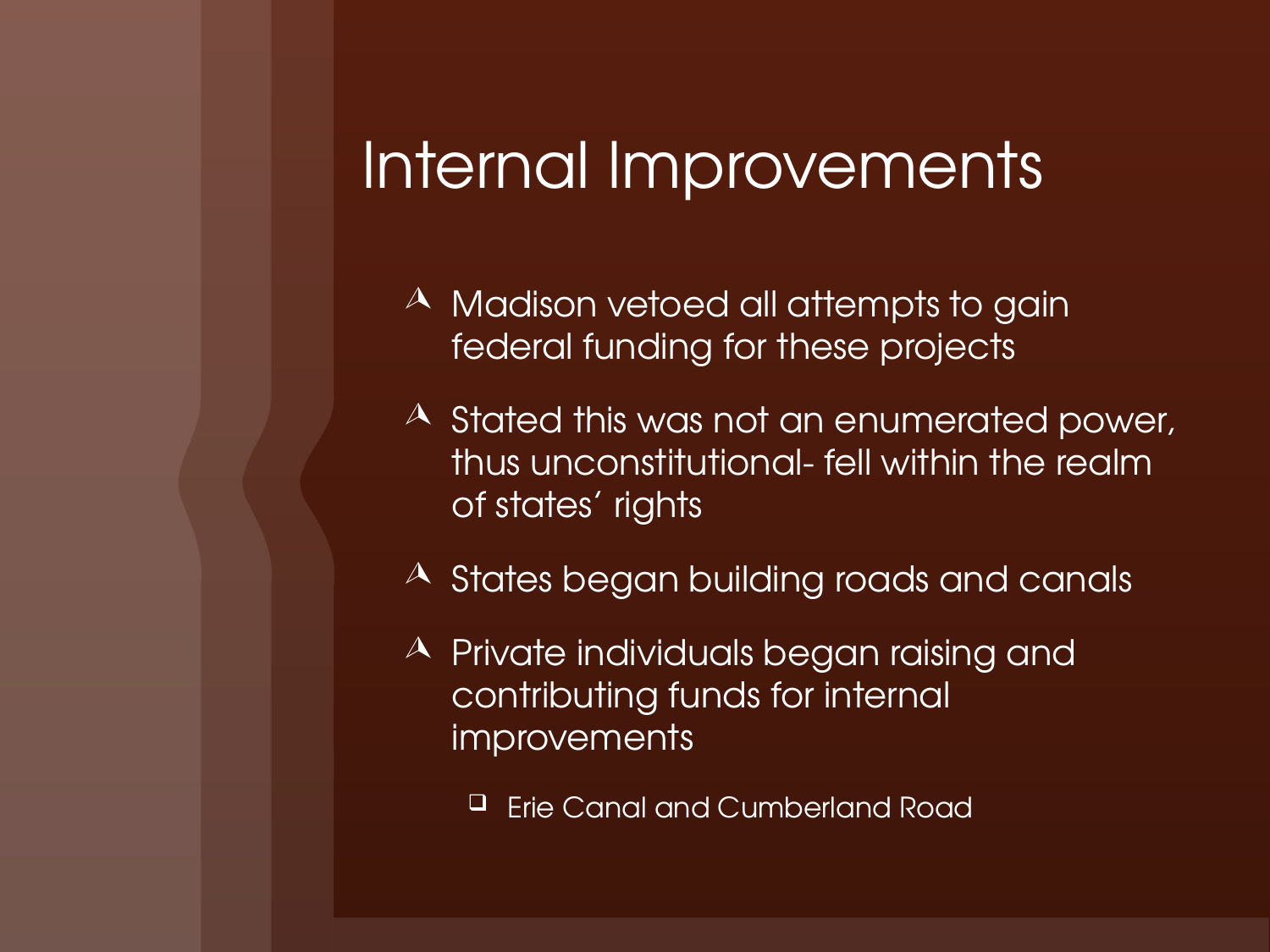

# Internal Improvements
Madison vetoed all attempts to gain federal funding for these projects
Stated this was not an enumerated power, thus unconstitutional- fell within the realm of states’ rights
States began building roads and canals
Private individuals began raising and contributing funds for internal improvements
Erie Canal and Cumberland Road